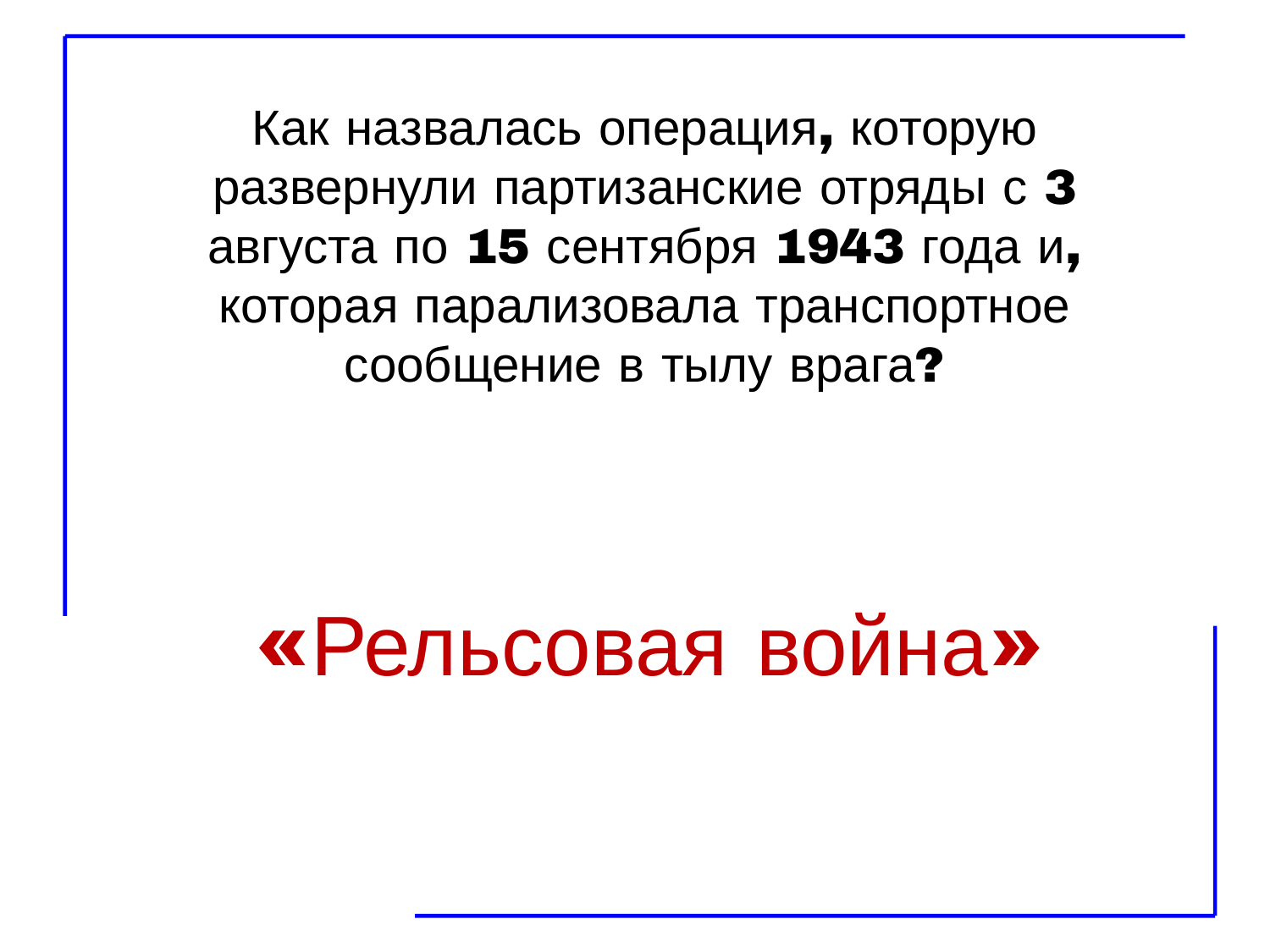

Как назвалась операция, которую развернули партизанские отряды с 3 августа по 15 сентября 1943 года и, которая парализовала транспортное сообщение в тылу врага?
«Рельсовая война»